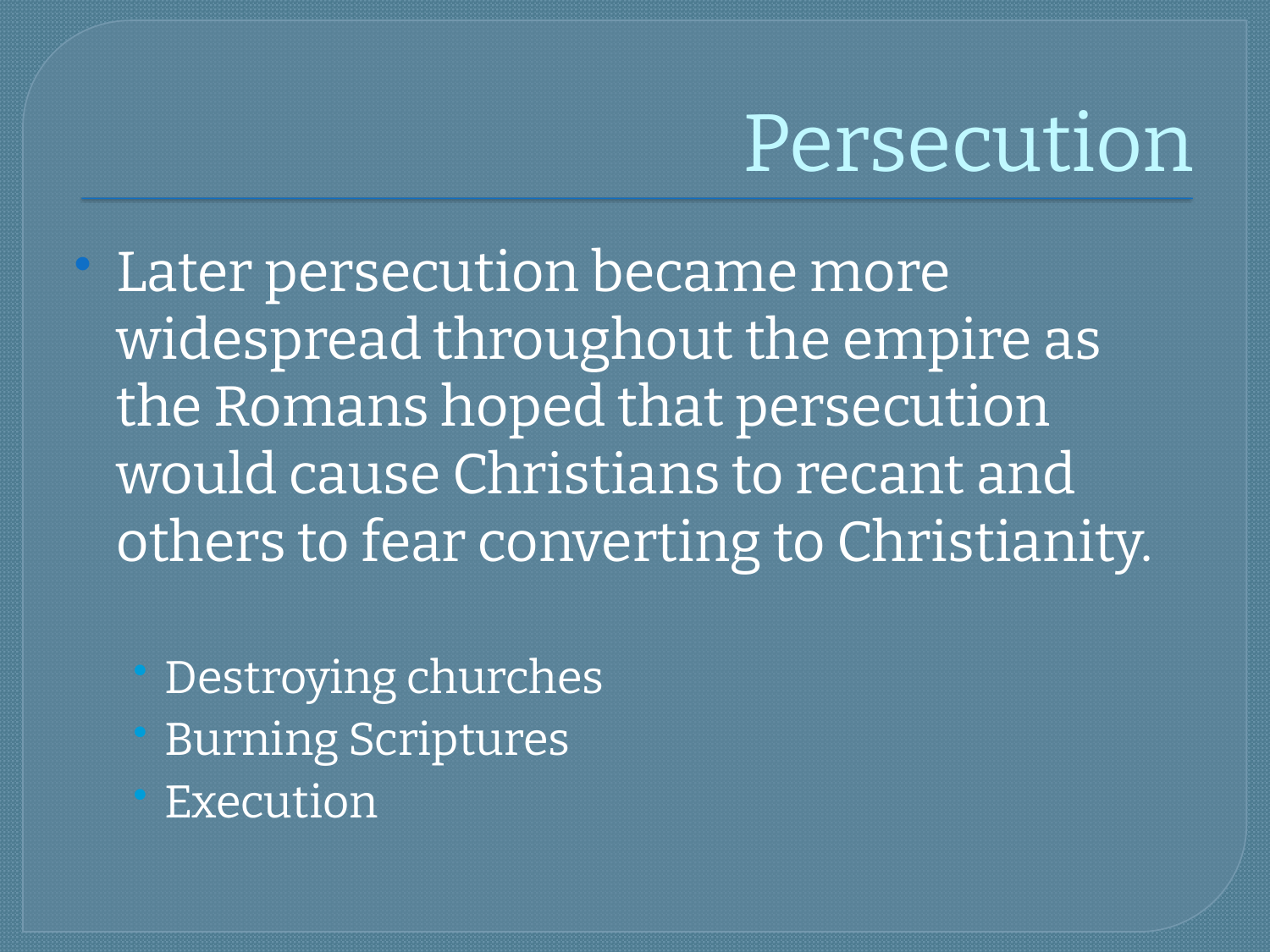

# Persecution
Later persecution became more widespread throughout the empire as the Romans hoped that persecution would cause Christians to recant and others to fear converting to Christianity.

Destroying churches
Burning Scriptures
Execution